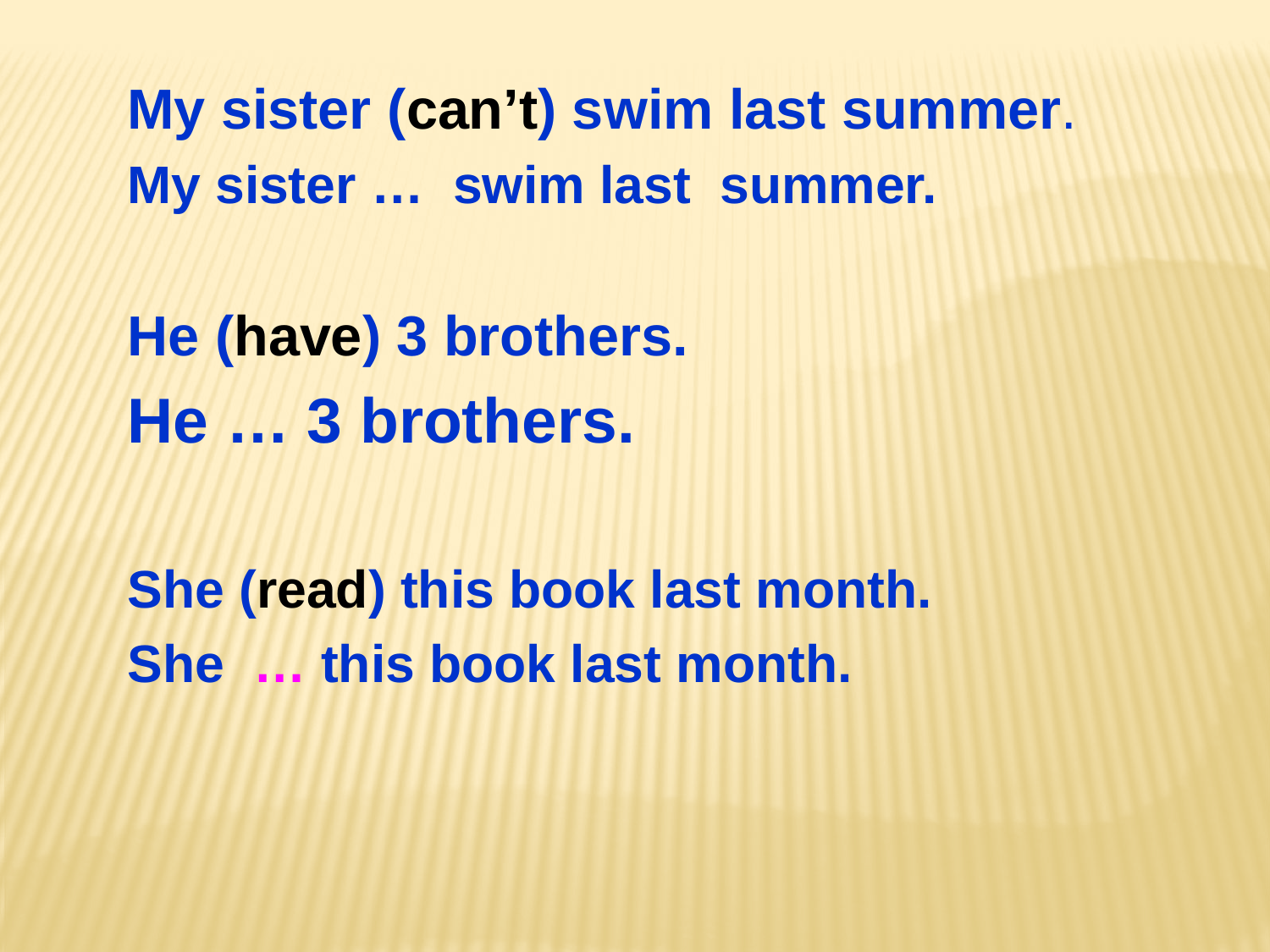

My sister (can’t) swim last summer.
My sister …  swim last  summer.

He (have) 3 brothers.
He … 3 brothers.

She (read) this book last month.
She  … this book last month.